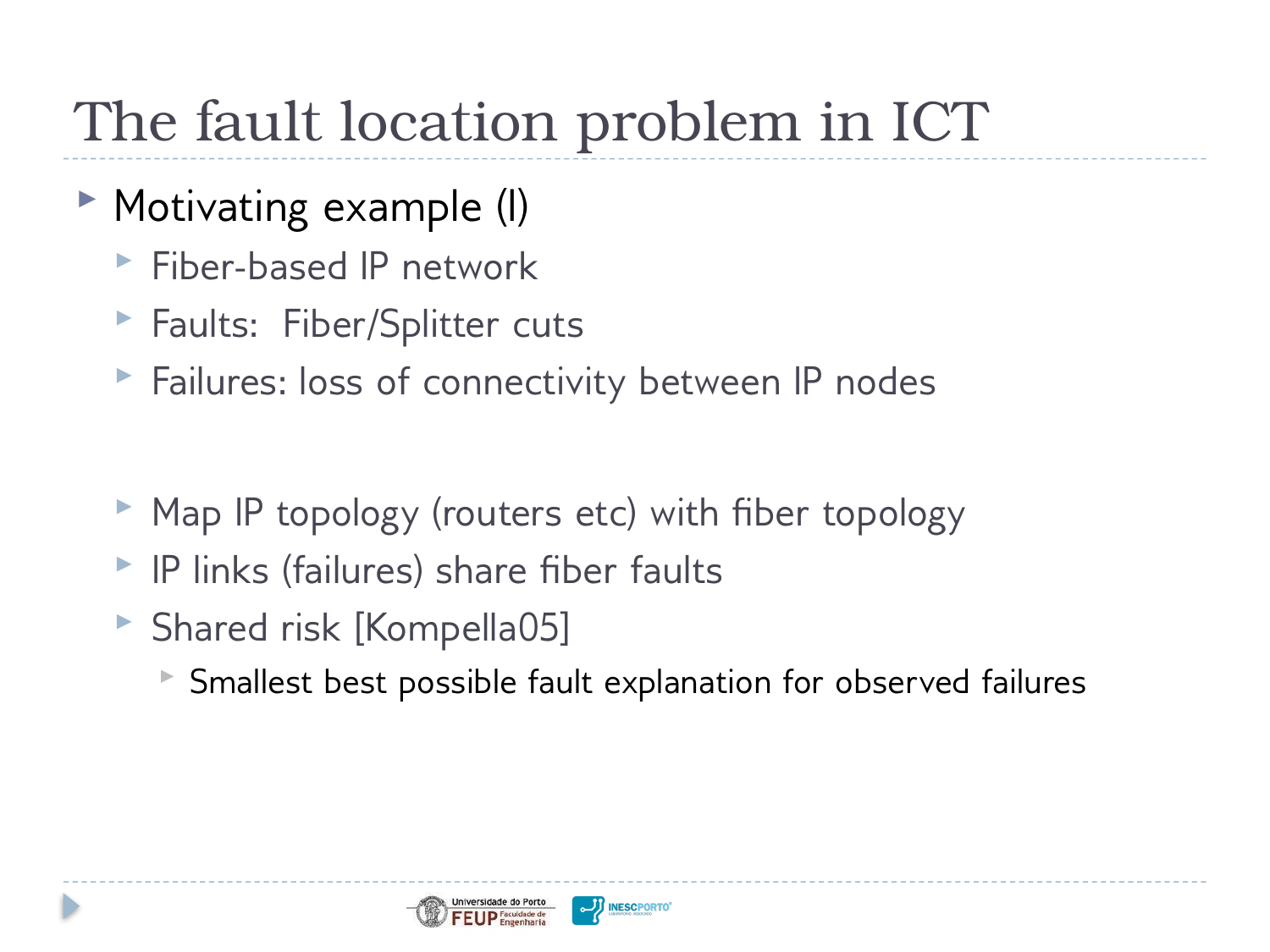

# The fault location problem in ICT
Motivating example (I)
Fiber-based IP network
Faults:  Fiber/Splitter cuts
Failures: loss of connectivity between IP nodes

Map IP topology (routers etc) with fiber topology
IP links (failures) share fiber faults
Shared risk [Kompella05]
Smallest best possible fault explanation for observed failures